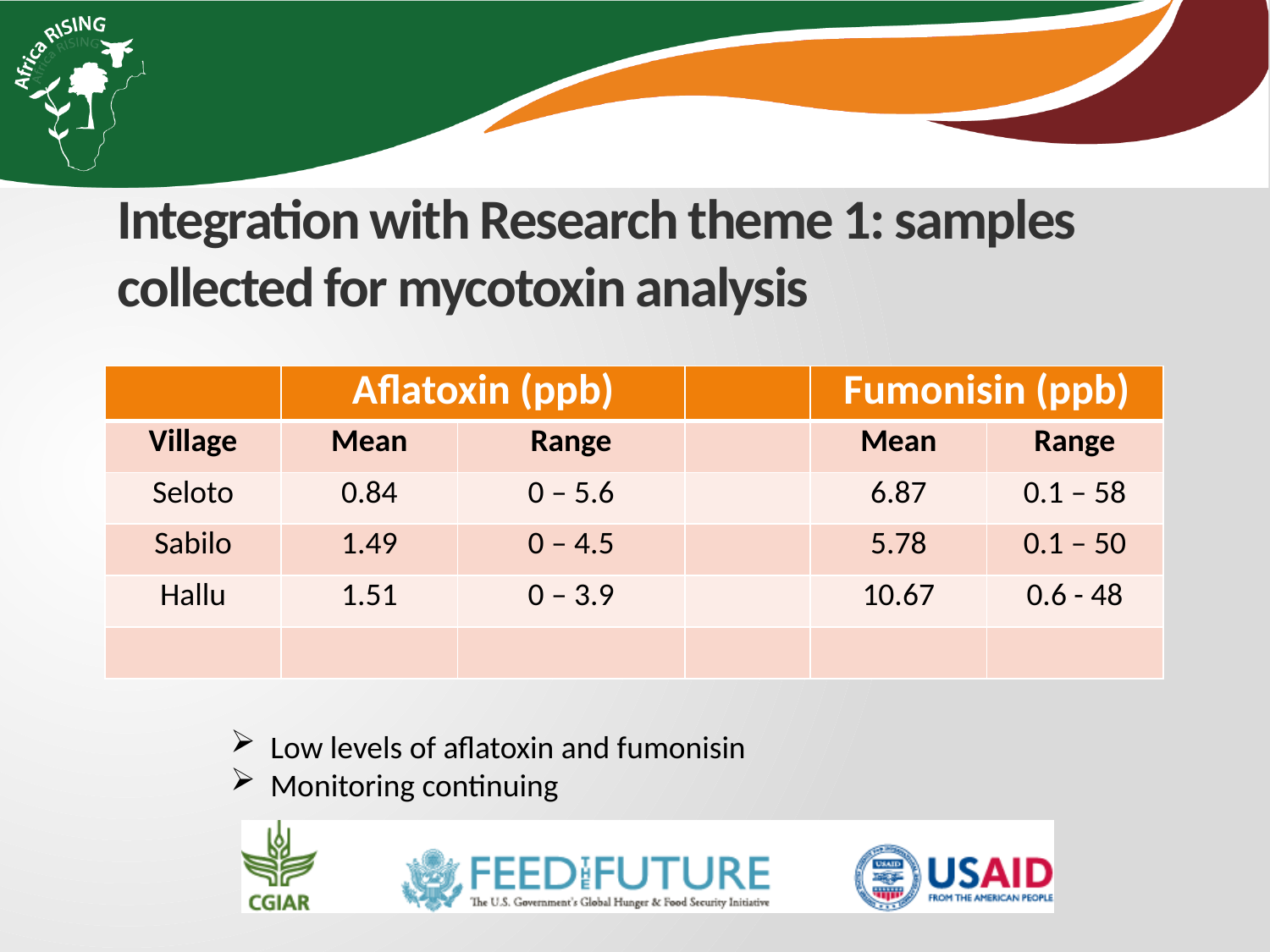

Integration with Research theme 1: samples collected for mycotoxin analysis
|  | Aflatoxin (ppb) |  |  | Fumonisin (ppb) |  |
| --- | --- | --- | --- | --- | --- |
| Village | Mean | Range |  | Mean | Range |
| Seloto | 0.84 | 0 – 5.6 |  | 6.87 | 0.1 – 58 |
| Sabilo | 1.49 | 0 – 4.5 |  | 5.78 | 0.1 – 50 |
| Hallu | 1.51 | 0 – 3.9 |  | 10.67 | 0.6 - 48 |
|  |  |  |  |  |  |
Low levels of aflatoxin and fumonisin
Monitoring continuing